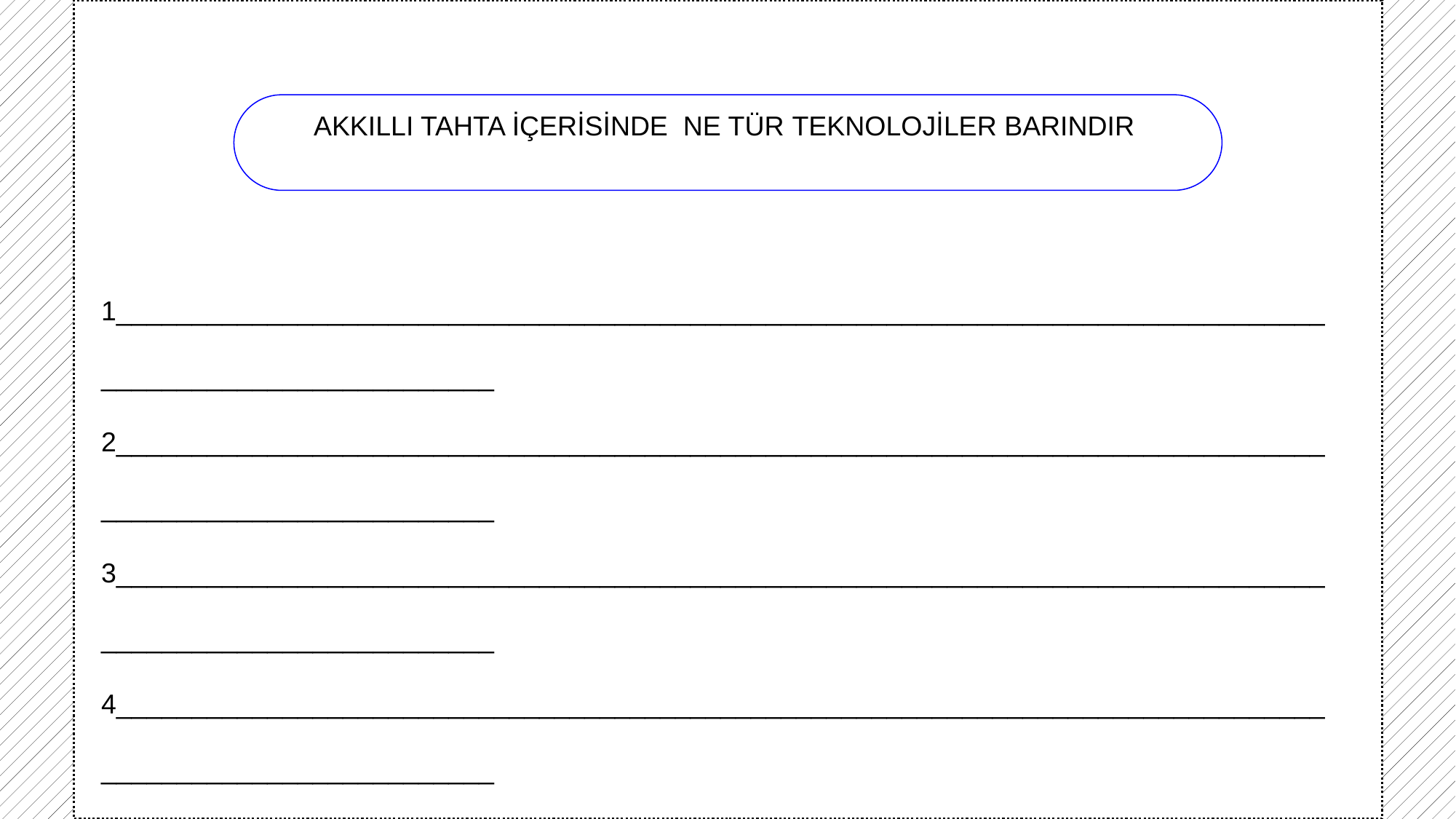

AKKILLI TAHTA İÇERİSİNDE  NE TÜR TEKNOLOJİLER BARINDIR
1__________________________________________________________________________________________________________
2__________________________________________________________________________________________________________
3__________________________________________________________________________________________________________
4__________________________________________________________________________________________________________
5__________________________________________________________________________________________________________